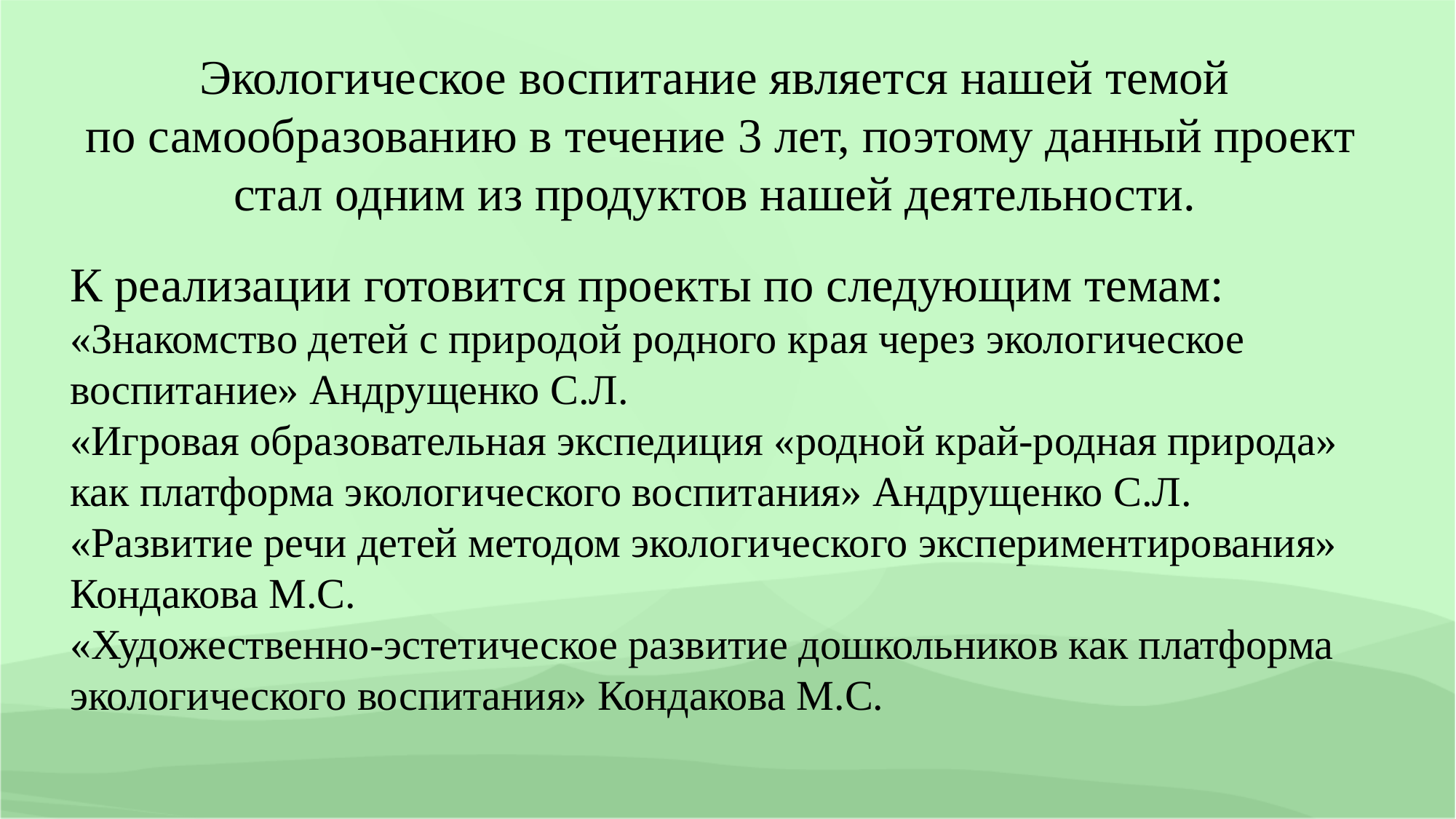

Экологическое воспитание является нашей темой
по самообразованию в течение 3 лет, поэтому данный проект стал одним из продуктов нашей деятельности.

К реализации готовится проекты по следующим темам:
«Знакомство детей с природой родного края через экологическое воспитание» Андрущенко С.Л.
«Игровая образовательная экспедиция «родной край-родная природа» как платформа экологического воспитания» Андрущенко С.Л.
«Развитие речи детей методом экологического экспериментирования» Кондакова М.С.
«Художественно-эстетическое развитие дошкольников как платформа экологического воспитания» Кондакова М.С.